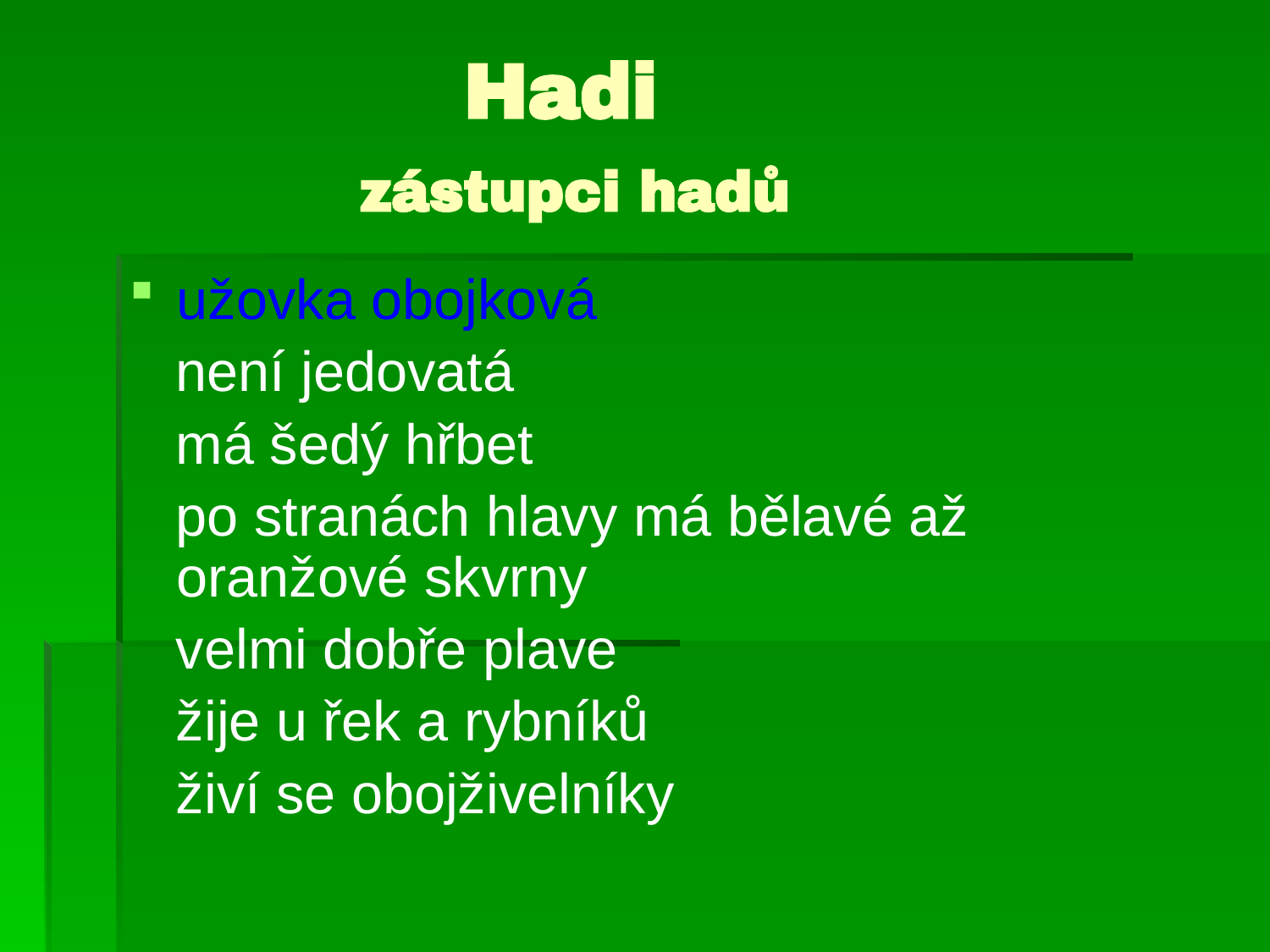

# Hadi zástupci hadů
užovka obojková
   není jedovatá
   má šedý hřbet
   po stranách hlavy má bělavé až oranžové skvrny
   velmi dobře plave
   žije u řek a rybníků
   živí se obojživelníky